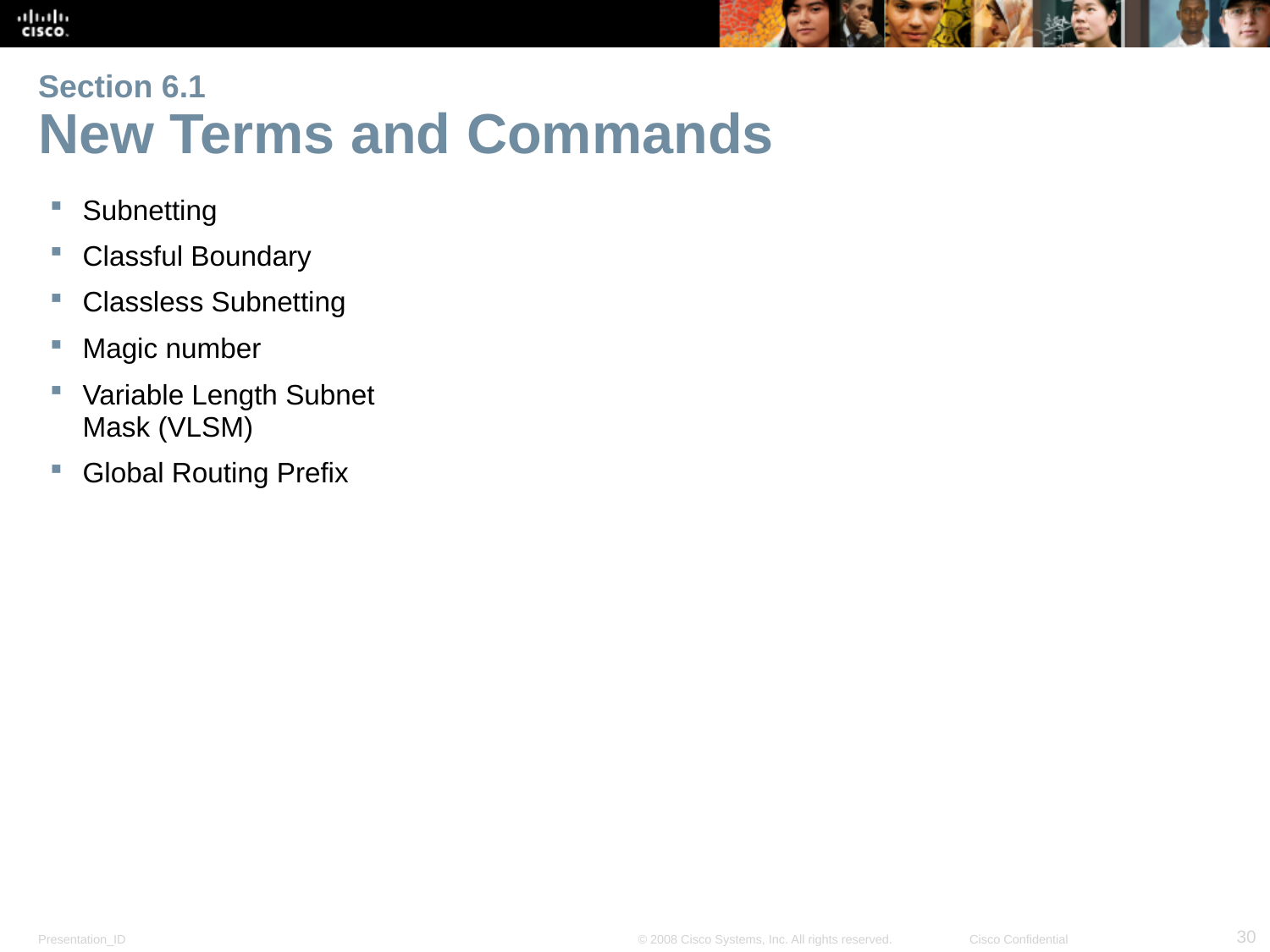

# Section 6.1 New Terms and Commands
Subnetting
Classful Boundary
Classless Subnetting
Magic number
Variable Length Subnet Mask (VLSM)
Global Routing Prefix